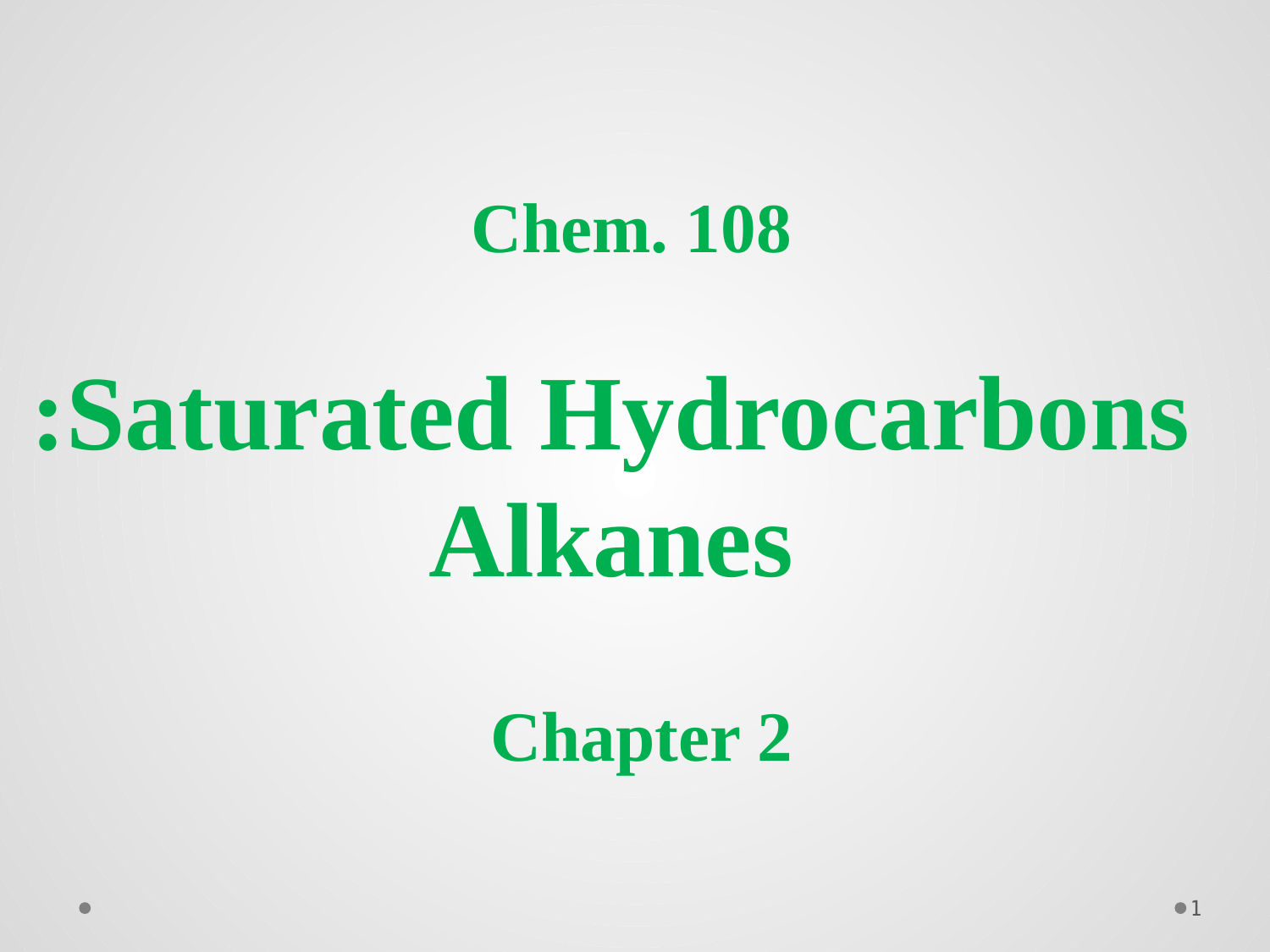

Chem. 108
Saturated Hydrocarbons:
Alkanes
Chapter 2
1